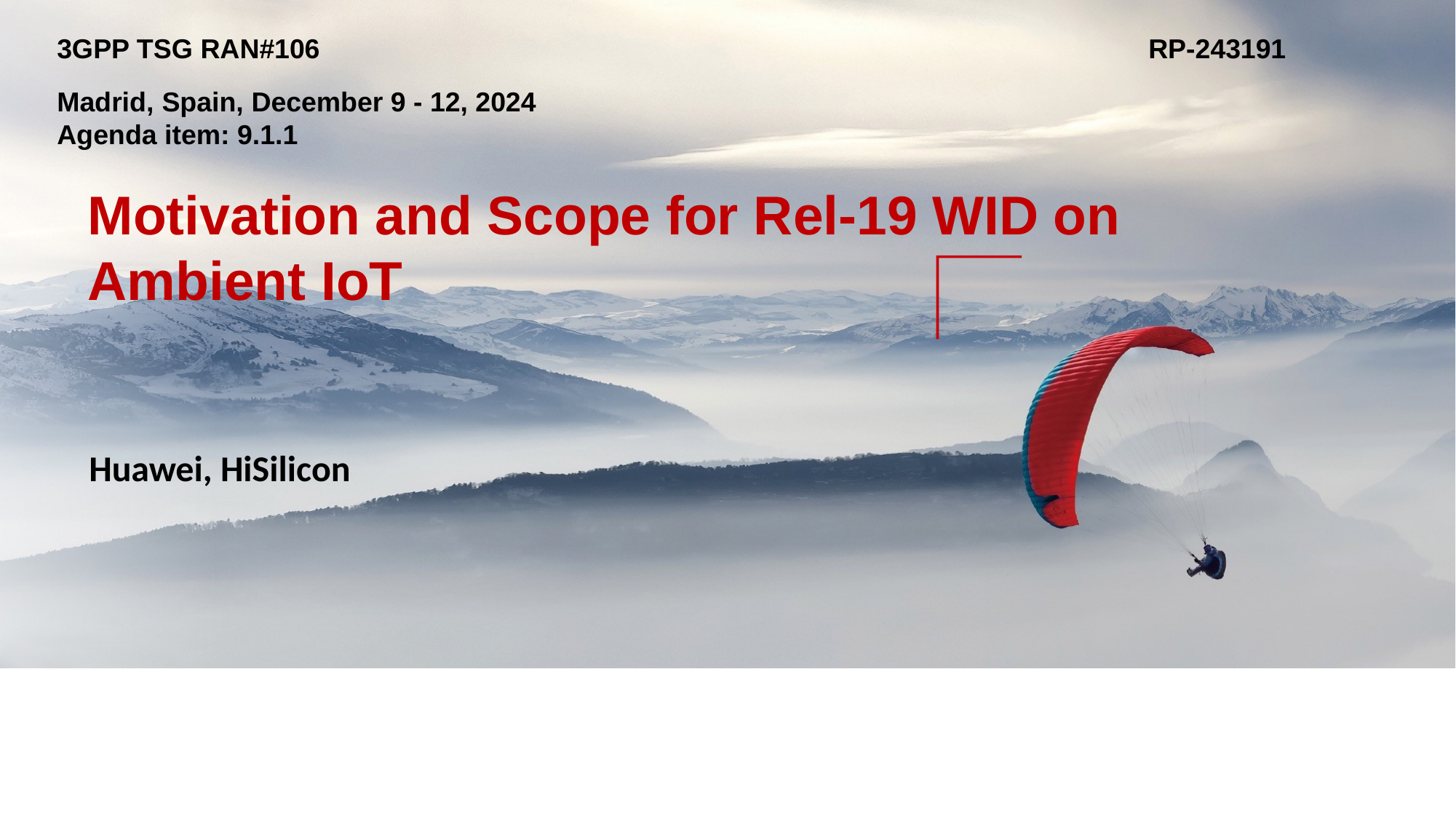

3GPP TSG RAN#106                    							RP-243191

Madrid, Spain, December 9 - 12, 2024
Agenda item: 9.1.1
Motivation and Scope for Rel-19 WID on Ambient IoT
Huawei, HiSilicon